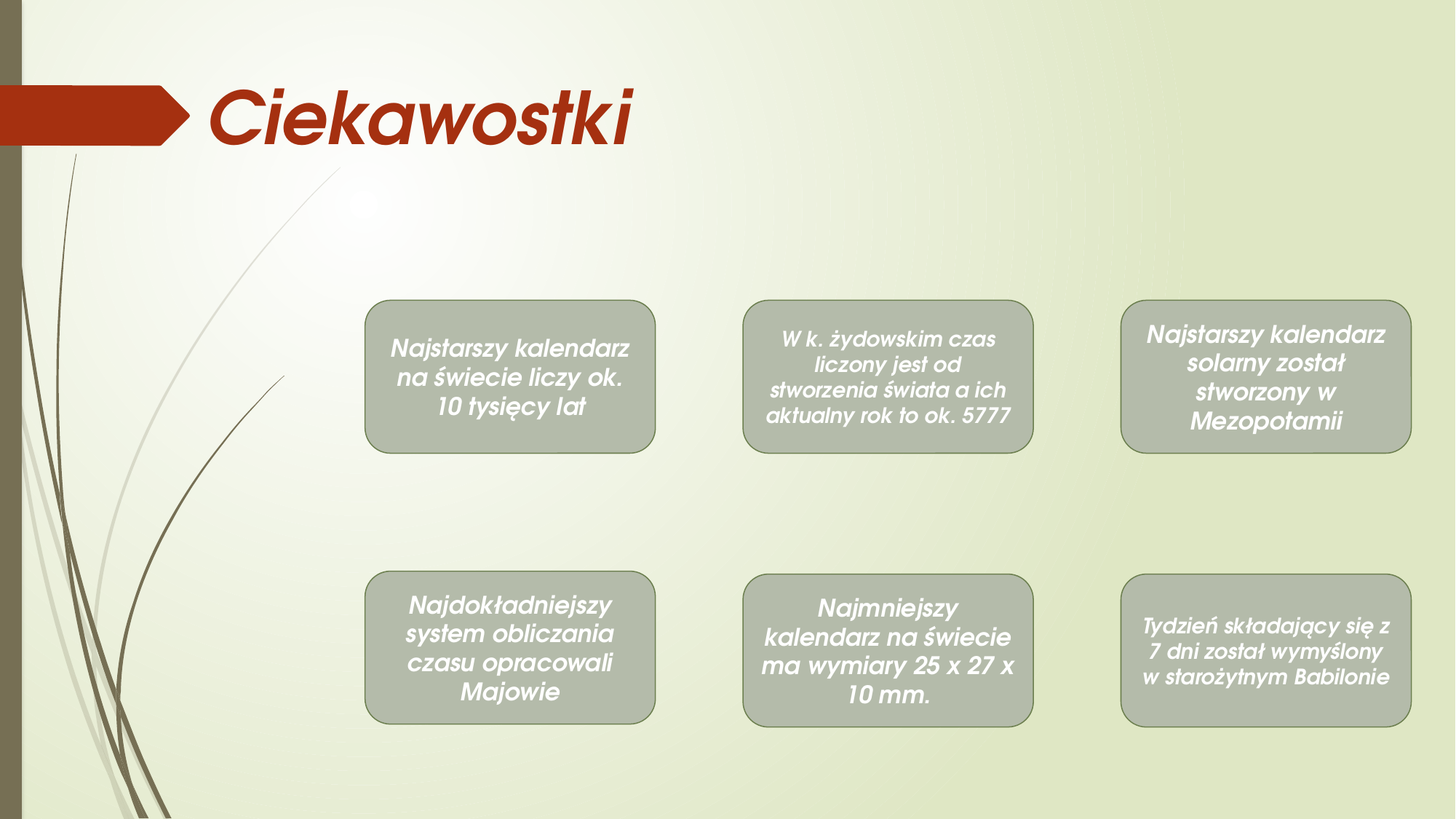

# Ciekawostki
Najstarszy kalendarz na świecie liczy ok. 10 tysięcy lat
W k. żydowskim czas liczony jest od stworzenia świata a ich aktualny rok to ok. 5777
Najstarszy kalendarz solarny został stworzony w Mezopotamii
Najdokładniejszy system obliczania czasu opracowali Majowie
Najmniejszy kalendarz na świecie ma wymiary 25 x 27 x 10 mm.
Tydzień składający się z 7 dni został wymyślony w starożytnym Babilonie